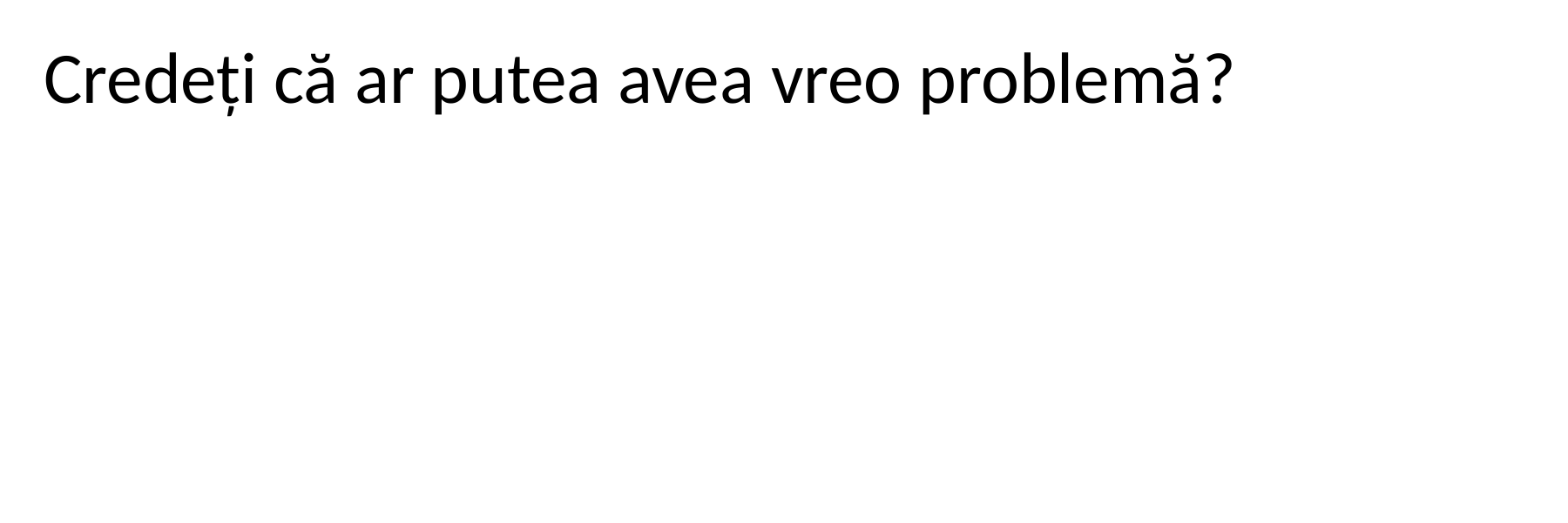

Credeți că ar putea avea vreo problemă?